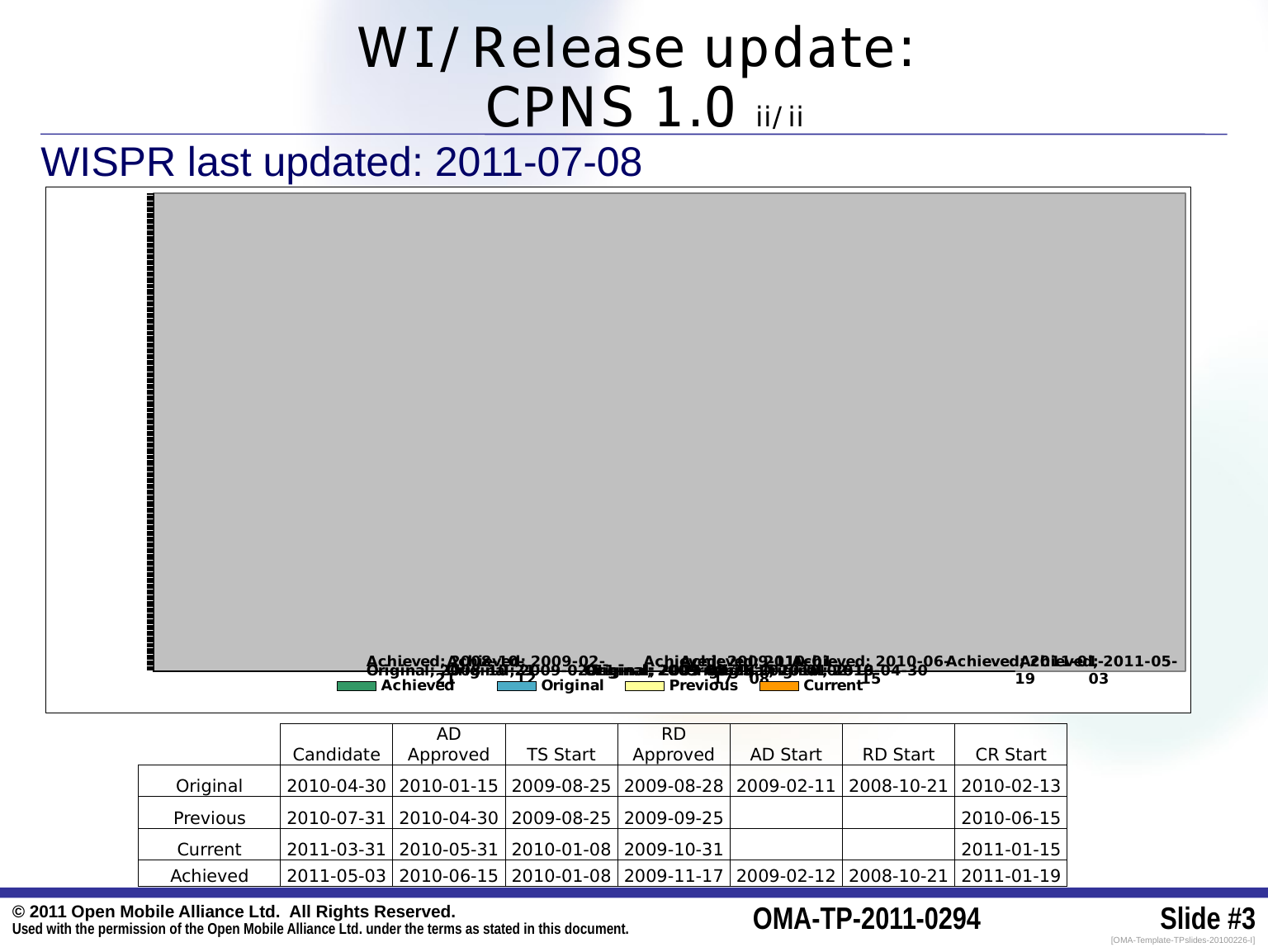

WI/Release update:
 CPNS 1.0 ii/ii
WISPR last updated: 2011-07-08

[unsupported chart]

|  | Candidate | AD Approved | TS Start | RD Approved | AD Start | RD Start | CR Start |
| --- | --- | --- | --- | --- | --- | --- | --- |
| Original | 2010-04-30 | 2010-01-15 | 2009-08-25 | 2009-08-28 | 2009-02-11 | 2008-10-21 | 2010-02-13 |
| Previous | 2010-07-31 | 2010-04-30 | 2009-08-25 | 2009-09-25 |  |  | 2010-06-15 |
| Current | 2011-03-31 | 2010-05-31 | 2010-01-08 | 2009-10-31 |  |  | 2011-01-15 |
| Achieved | 2011-05-03 | 2010-06-15 | 2010-01-08 | 2009-11-17 | 2009-02-12 | 2008-10-21 | 2011-01-19 |